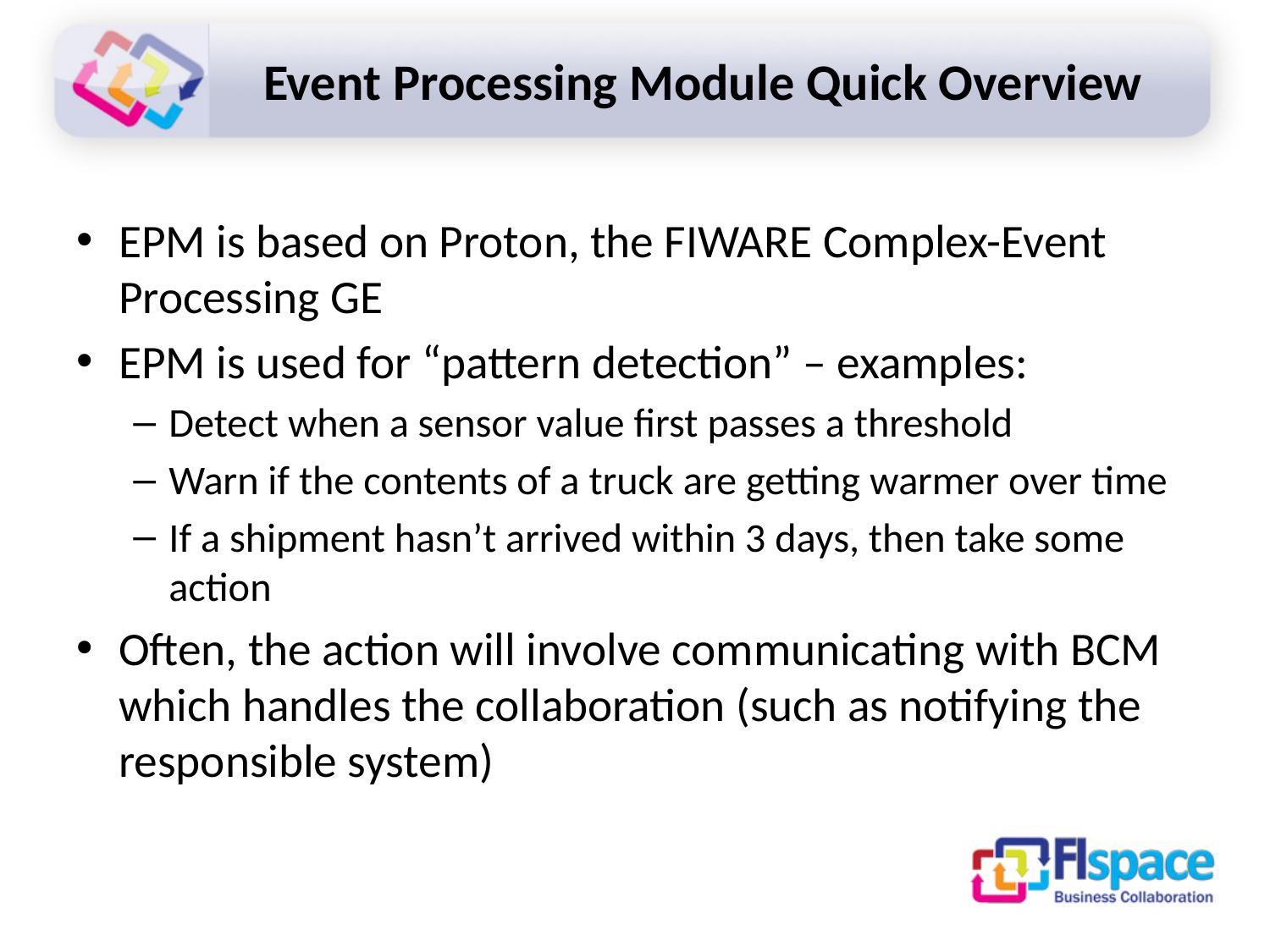

# Event Processing Module Quick Overview
EPM is based on Proton, the FIWARE Complex-Event Processing GE
EPM is used for “pattern detection” – examples:
Detect when a sensor value first passes a threshold
Warn if the contents of a truck are getting warmer over time
If a shipment hasn’t arrived within 3 days, then take some action
Often, the action will involve communicating with BCM which handles the collaboration (such as notifying the responsible system)